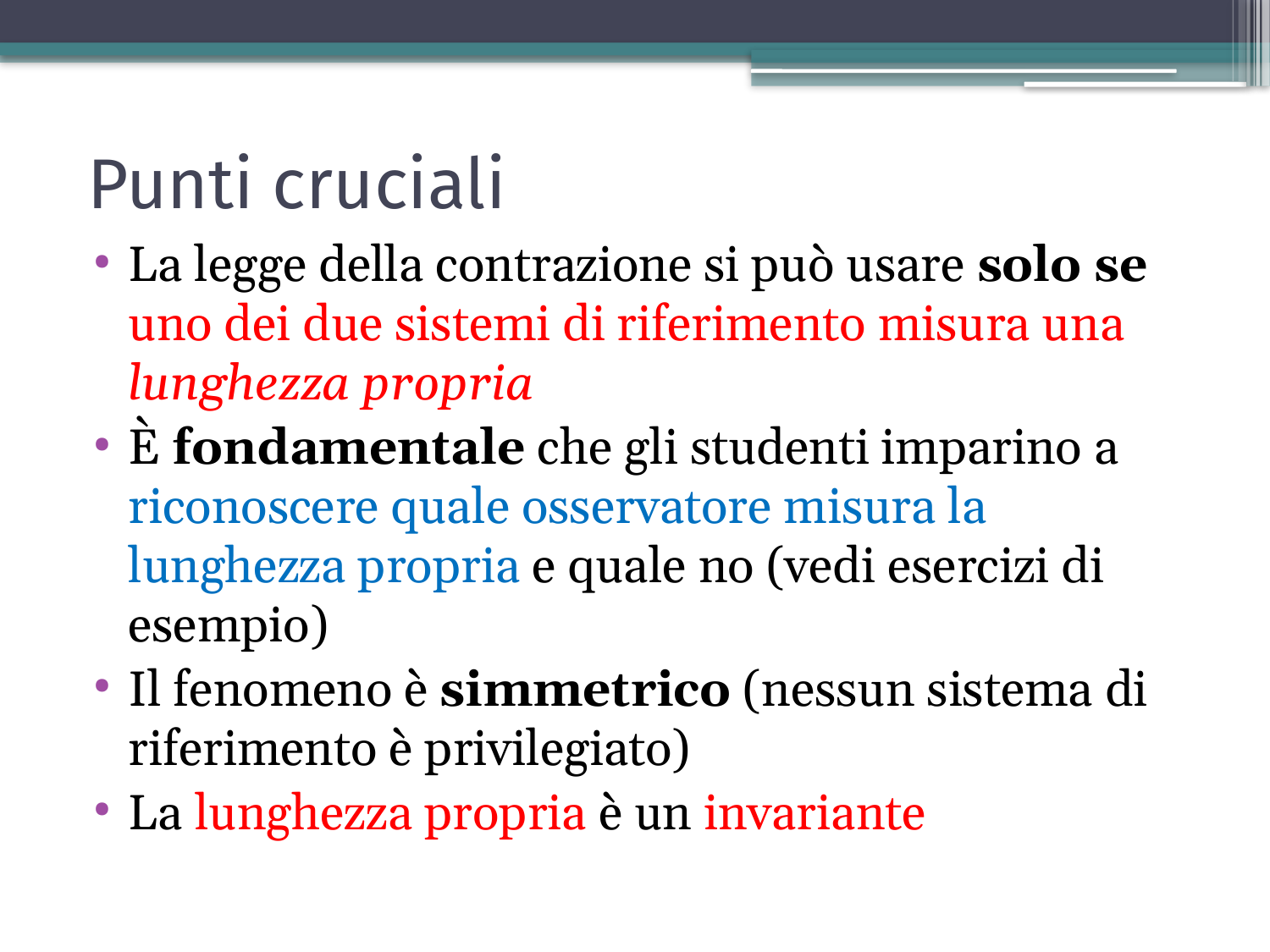

# Punti cruciali
La legge della contrazione si può usare solo se uno dei due sistemi di riferimento misura una lunghezza propria
È fondamentale che gli studenti imparino a riconoscere quale osservatore misura la lunghezza propria e quale no (vedi esercizi di esempio)
Il fenomeno è simmetrico (nessun sistema di riferimento è privilegiato)
La lunghezza propria è un invariante